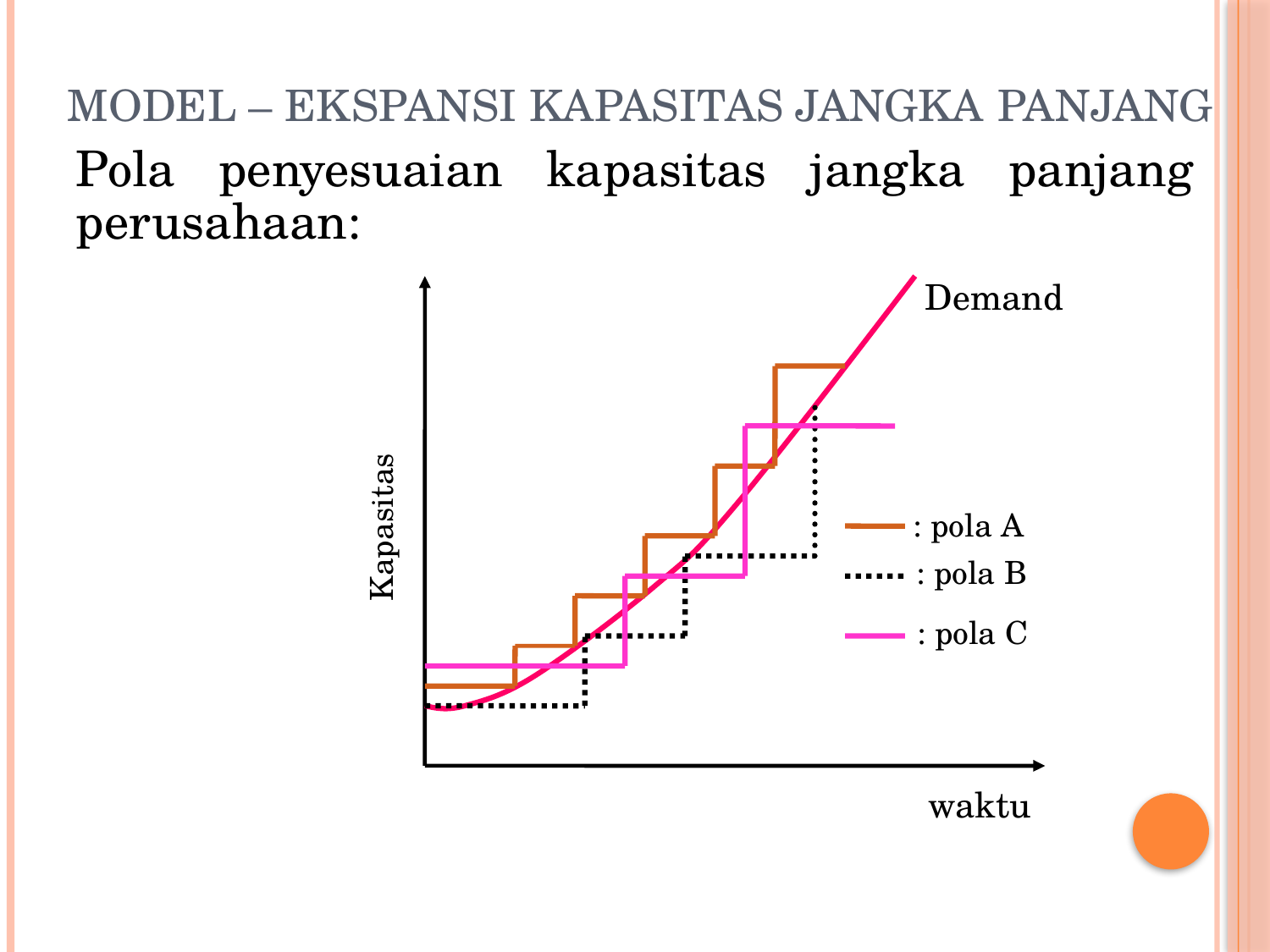

# Model – Ekspansi Kapasitas Jangka Panjang
Pola penyesuaian kapasitas jangka panjang perusahaan:
Demand

Kapasitas
: pola A

: pola B

: pola C

waktu